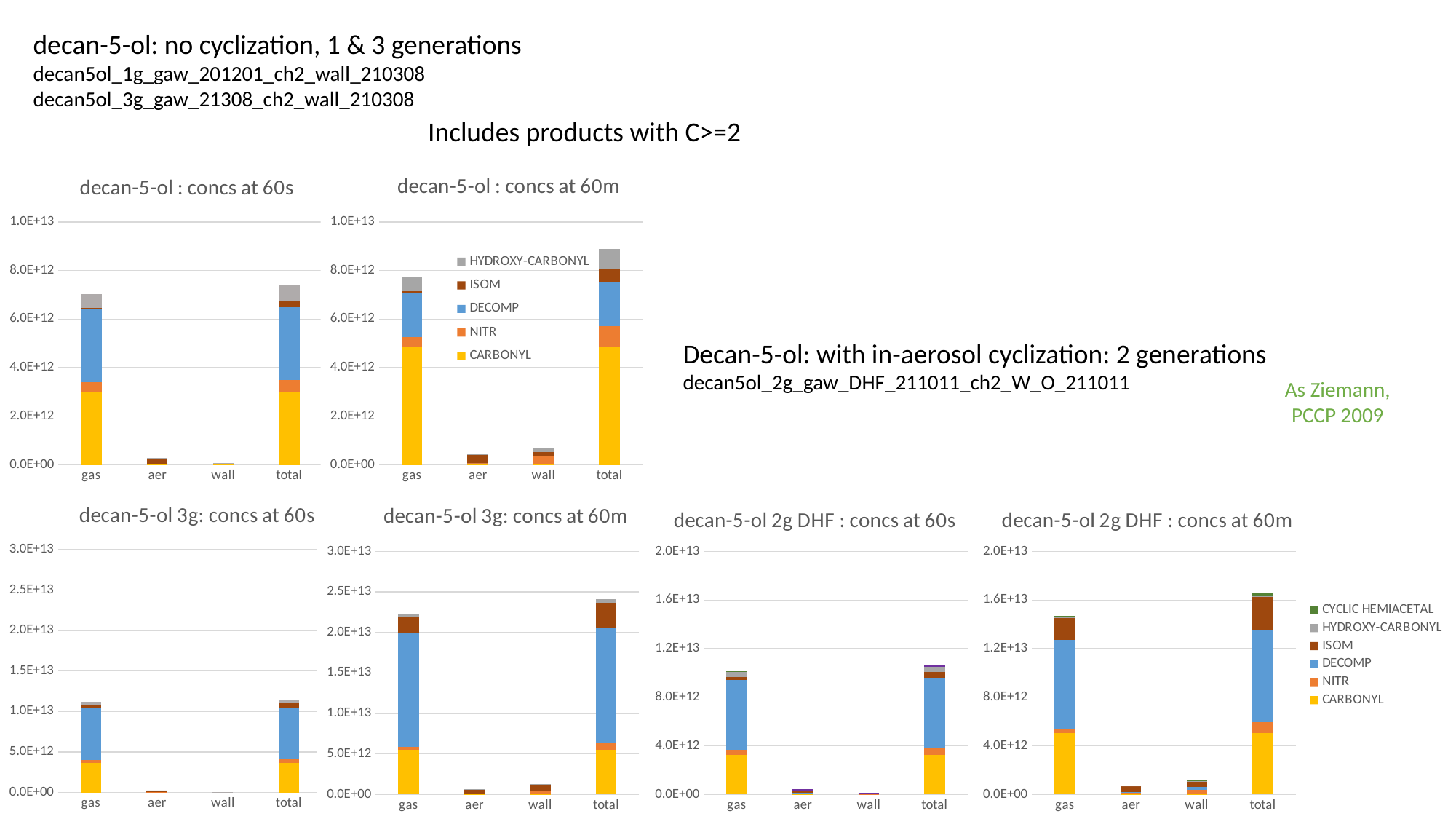

decan-5-ol: no cyclization, 1 & 3 generations
decan5ol_1g_gaw_201201_ch2_wall_210308
decan5ol_3g_gaw_21308_ch2_wall_210308
Includes products with C>=2

### Chart: decan-5-ol : concs at 60s

| Category | CARBONYL | NITR | DECOMP | ISOM | HYDROXY-CARBONYL |
|---|---|---|---|---|---|
| gas | 2985790000000.0 | 420852140000.0 | 2982527277155.4 | 55527497105.0 | 592486200000.0 |
| aer | 150749000.0 | 57544648000.0 | 239868019.912 | 214254463000.0 | 4563426200.0 |
| wall | 6314540000.0 | 25569446000.0 | 5289862068.48 | 3693686793.5 | 33211473000.0 |
| total | 2992255289000.0 | 503966234000.0 | 2988057007243.7915 | 273475646898.5 | 630261099200.0 |

### Chart: decan-5-ol : concs at 60m

| Category | CARBONYL | NITR | DECOMP | ISOM | HYDROXY-CARBONYL |
|---|---|---|---|---|---|
| gas | 4873140000000.0 | 379693160000.0 | 1839757208521.5 | 49863489430.0 | 596746600000.0 |
| aer | 313110000.0 | 66073134000.0 | 216683590.82399997 | 364721163000.0 | 5849181000.0 |
| wall | 10430000000.0 | 366257420000.0 | 4193972012.2000003 | 135913467647.0 | 182410350000.0 |
| total | 4883883110000.0 | 812023714000.0 | 1844167864124.524 | 550498120077.0 | 785006131000.0 |
Decan-5-ol: with in-aerosol cyclization: 2 generations
decan5ol_2g_gaw_DHF_211011_ch2_W_O_211011
As Ziemann, PCCP 2009

### Chart: decan-5-ol 3g: concs at 60s

| Category | CARBONYL | NITR | DECOMP | ISOM | HYDROXY-CARBONYL |
|---|---|---|---|---|---|
| gas | 3618150000000.0 | 416763838811.55 | 6348217775749.424 | 373757901743.2425 | 392383700000.0 |
| aer | 177040000.0 | 61560818340.0 | 1561152461.5335045 | 198946625995.42587 | 2928942500.0 |
| wall | 7659340000.0 | 25612777179.916 | 13725450029.355747 | 12852792979.114418 | 22481499000.0 |
| total | 3625986380000.0 | 503937434331.466 | 6363504378240.309 | 585557320717.7825 | 417794141500.0 |

### Chart: decan-5-ol 3g: concs at 60m

| Category | CARBONYL | NITR | DECOMP | ISOM | HYDROXY-CARBONYL |
|---|---|---|---|---|---|
| gas | 5489320000000.0 | 354396971038.17 | 14101543438968.064 | 1944039972796.7937 | 356814400000.0 |
| aer | 426408000.0 | 112070231900.0 | 14929800941.810417 | 486766525082.87354 | 4228311000.0 |
| wall | 11748800000.0 | 345017895240.8 | 138351335842.90985 | 680160483812.8619 | 109076860000.0 |
| total | 5501495208000.0 | 811485098178.97 | 14254824575752.785 | 3110966981692.5283 | 470119571000.0 |

### Chart: decan-5-ol 2g DHF : concs at 60s

| Category | CARBONYL | NITR | DECOMP | ISOM | HYDROXY-CARBONYL | CYCLIC HEMIACETAL |
|---|---|---|---|---|---|---|
| gas | 3241410000000.0 | 415382555550.0 | 5758631013533.274 | 259419360264.25708 | 461114794067.256 | 3574067129.990213 |
| aer | 251736000.0 | 96123308400.0 | 9184998366.950756 | 174647569485.4 | 5460702660.796549 | 157906351613.56885 |
| wall | 6860740000.0 | 26297695691.0 | 63015507720.60616 | 7008081355.73897 | 2286657400.5541763 | 861100829.4136709 |
| total | 3248522476000.0 | 537803559641.0 | 5830831519620.832 | 441075011105.39606 | 468862154128.60675 | 162341519572.97272 |

### Chart: decan-5-ol 2g DHF : concs at 60m

| Category | CARBONYL | NITR | DECOMP | ISOM | HYDROXY-CARBONYL | CYCLIC HEMIACETAL |
|---|---|---|---|---|---|---|
| gas | 5027140000000.0 | 396305771300.0 | 7316025466251.18 | 1834783762807.4807 | 28652096319.100002 | 85852385625.01 |
| aer | 456622000.0 | 147195859000.0 | 52568097086.32218 | 451348150359.8639 | 397014324.68626 | 107483734058.12112 |
| wall | 10759600000.0 | 380160738600.0 | 247985970116.16006 | 419505974476.7357 | 8593578687.940903 | 64697969609.01825 |
| total | 5038356222000.0 | 923662368900.0 | 7616579533453.663 | 2705637887644.082 | 37642689331.727165 | 258034089292.14938 |